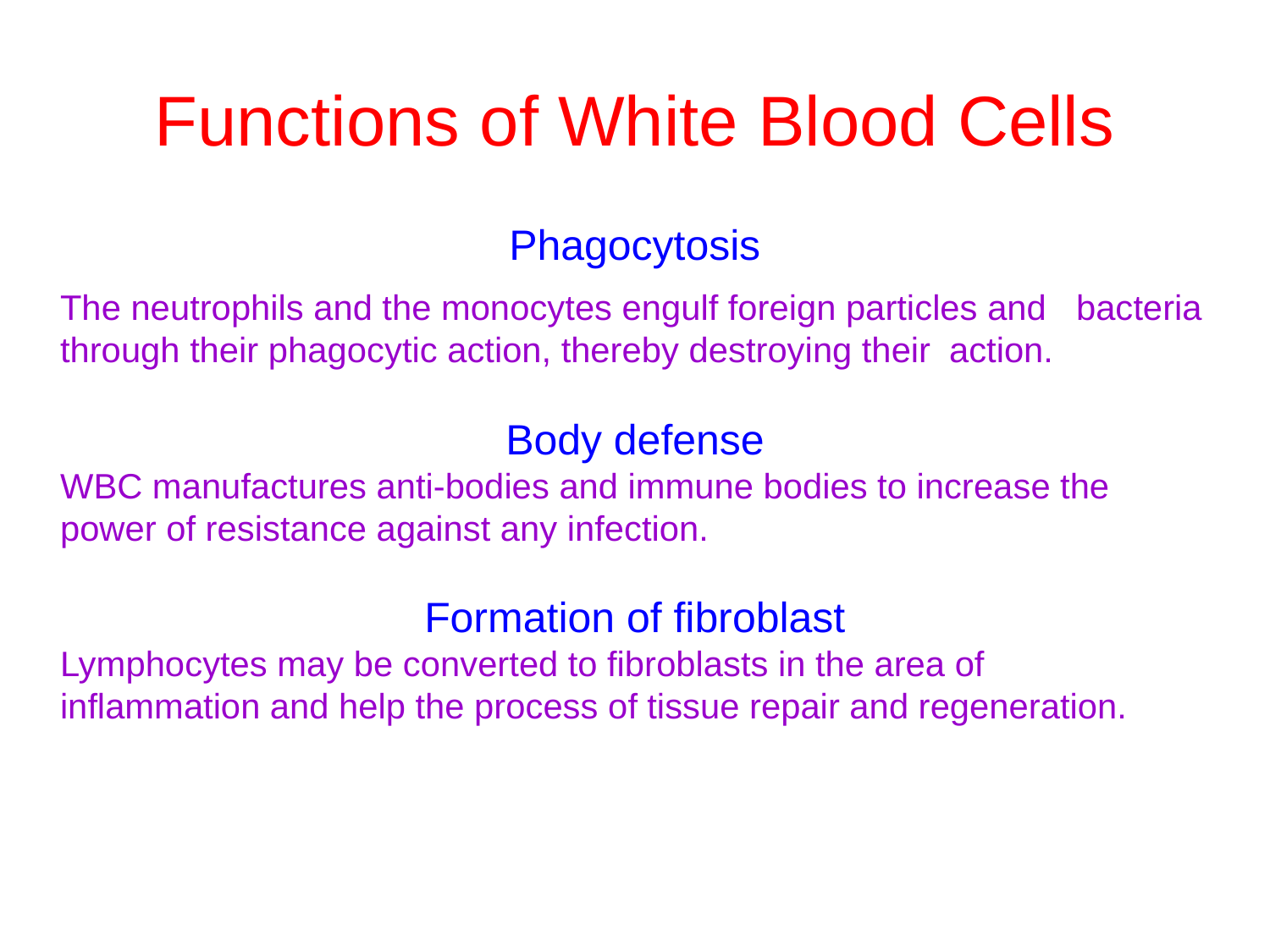

# Functions of White Blood Cells
Phagocytosis

	The neutrophils and the monocytes engulf foreign particles and 	bacteria through their phagocytic action, thereby destroying their 	action.

Body defense
	WBC manufactures anti-bodies and immune bodies to increase the 	power of resistance against any infection.

Formation of fibroblast
	Lymphocytes may be converted to fibroblasts in the area of 	inflammation and help the process of tissue repair and regeneration.